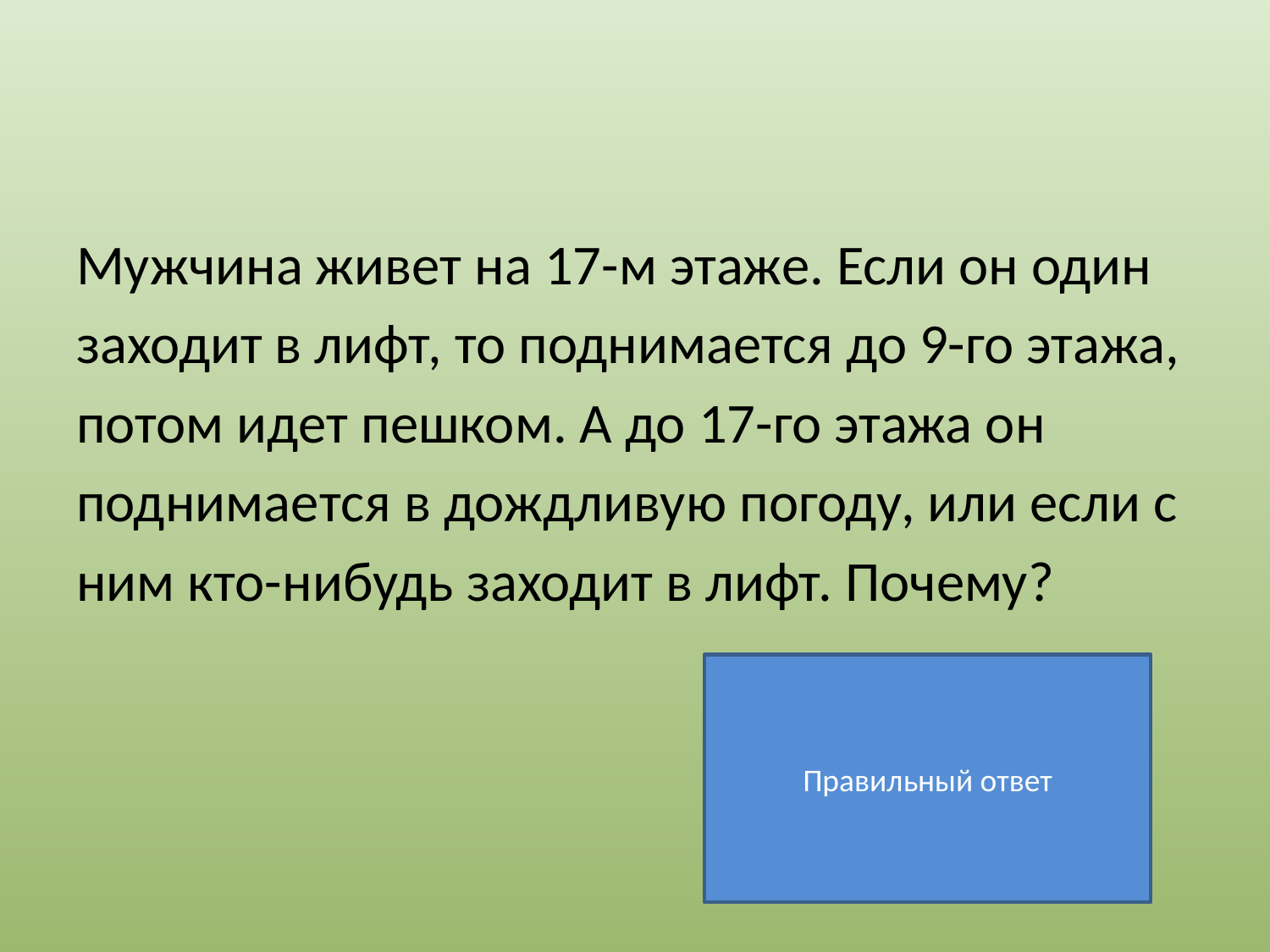

#
Мужчина живет на 17-м этаже. Если он один
заходит в лифт, то поднимается до 9-го этажа,
потом идет пешком. А до 17-го этажа он
поднимается в дождливую погоду, или если с
ним кто-нибудь заходит в лифт. Почему?
мужчина карлик, в дождливую погоду у него есть зонтик, и он зонтиком нажимает на кнопку, а если с ним поднимается попутчик, то он и нажимает на кнопку 17-го этажа.
Правильный ответ